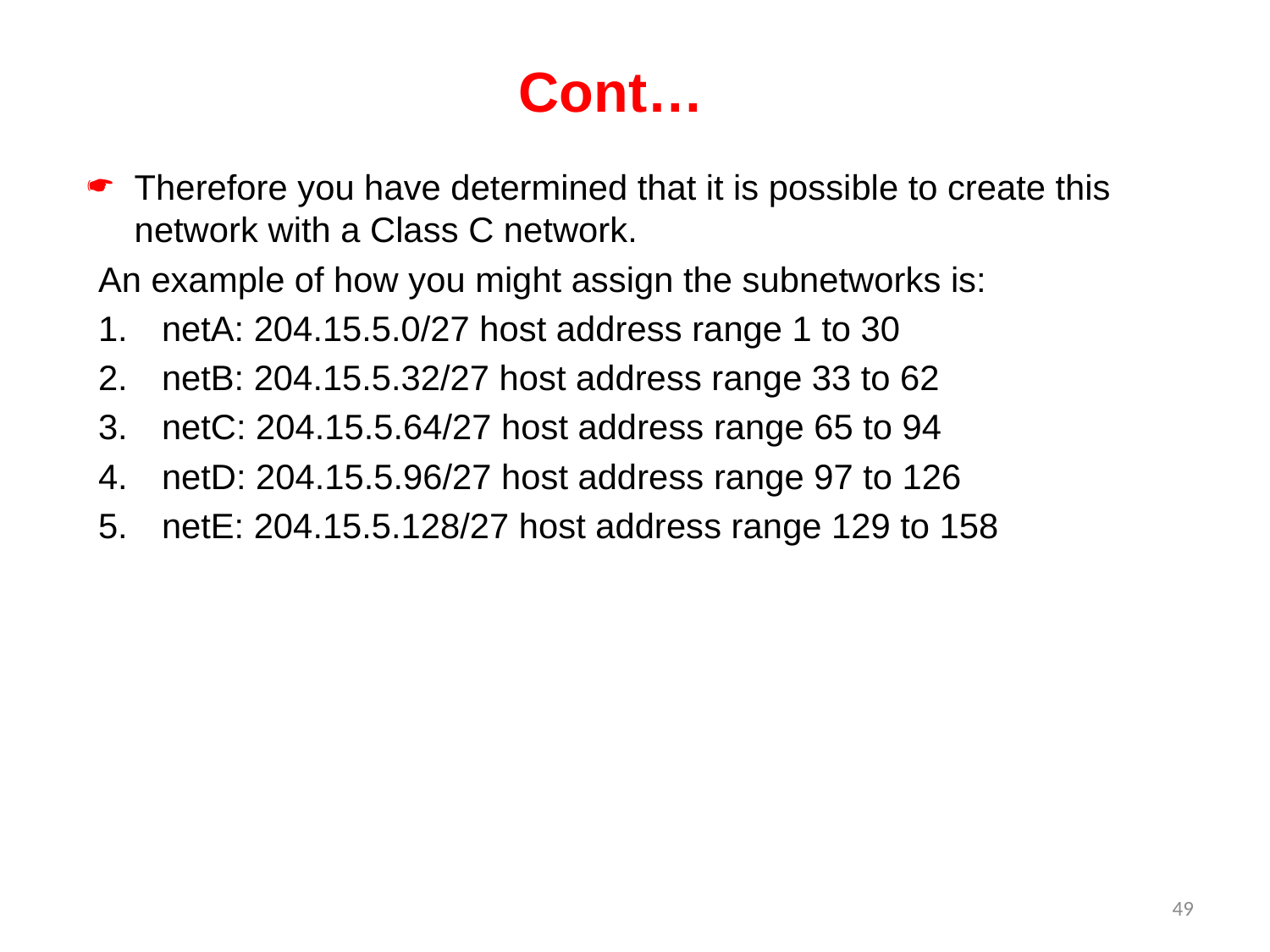

# Cont…
Therefore you have determined that it is possible to create this network with a Class C network.
An example of how you might assign the subnetworks is:
netA: 204.15.5.0/27 host address range 1 to 30
netB: 204.15.5.32/27 host address range 33 to 62
netC: 204.15.5.64/27 host address range 65 to 94
netD: 204.15.5.96/27 host address range 97 to 126
netE: 204.15.5.128/27 host address range 129 to 158
49